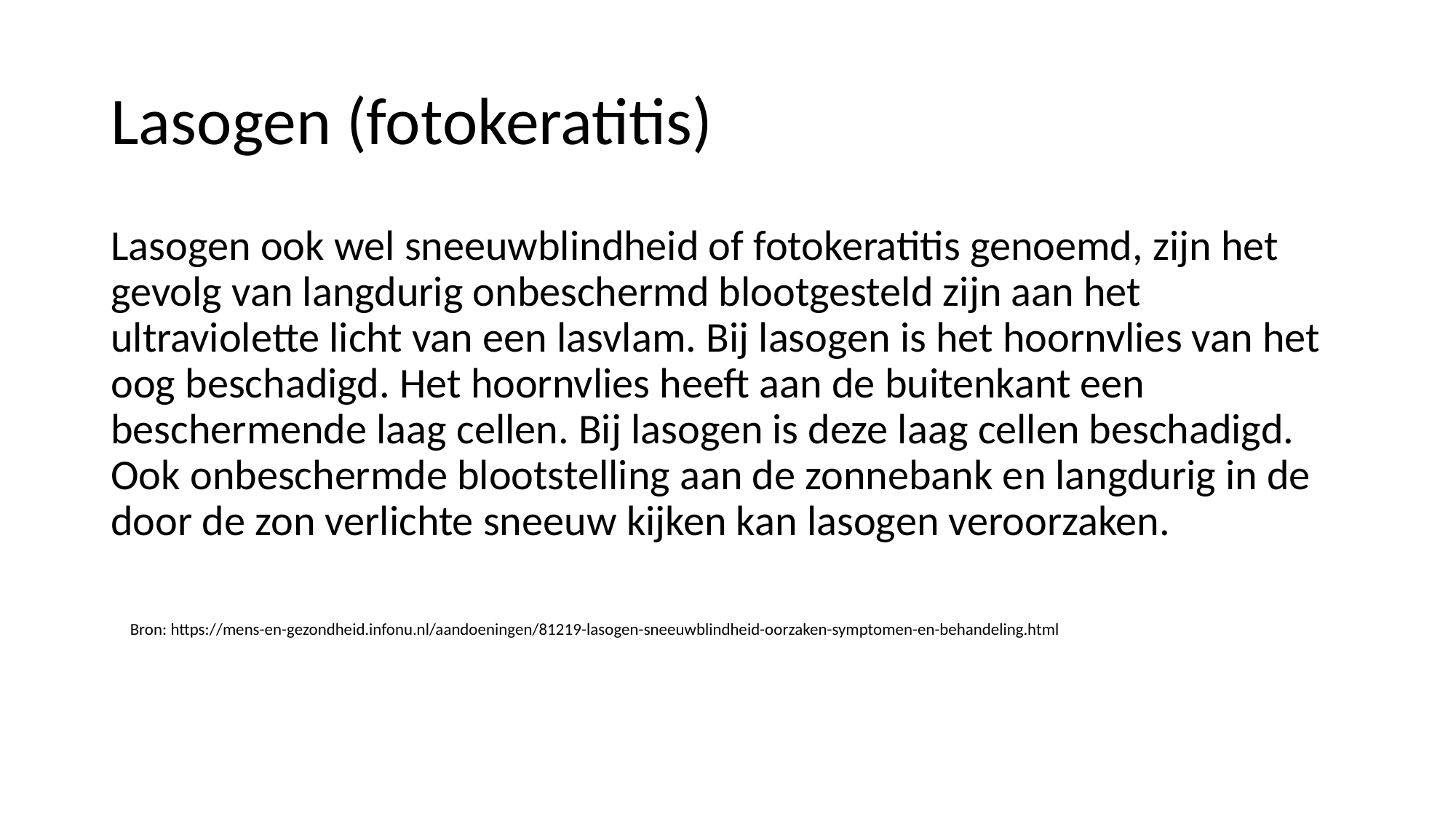

# Lasogen (fotokeratitis)
Lasogen ook wel sneeuwblindheid of fotokeratitis genoemd, zijn het gevolg van langdurig onbeschermd blootgesteld zijn aan het ultraviolette licht van een lasvlam. Bij lasogen is het hoornvlies van het oog beschadigd. Het hoornvlies heeft aan de buitenkant een beschermende laag cellen. Bij lasogen is deze laag cellen beschadigd. Ook onbeschermde blootstelling aan de zonnebank en langdurig in de door de zon verlichte sneeuw kijken kan lasogen veroorzaken.

     Bron: https://mens-en-gezondheid.infonu.nl/aandoeningen/81219-lasogen-sneeuwblindheid-oorzaken-symptomen-en-behandeling.html